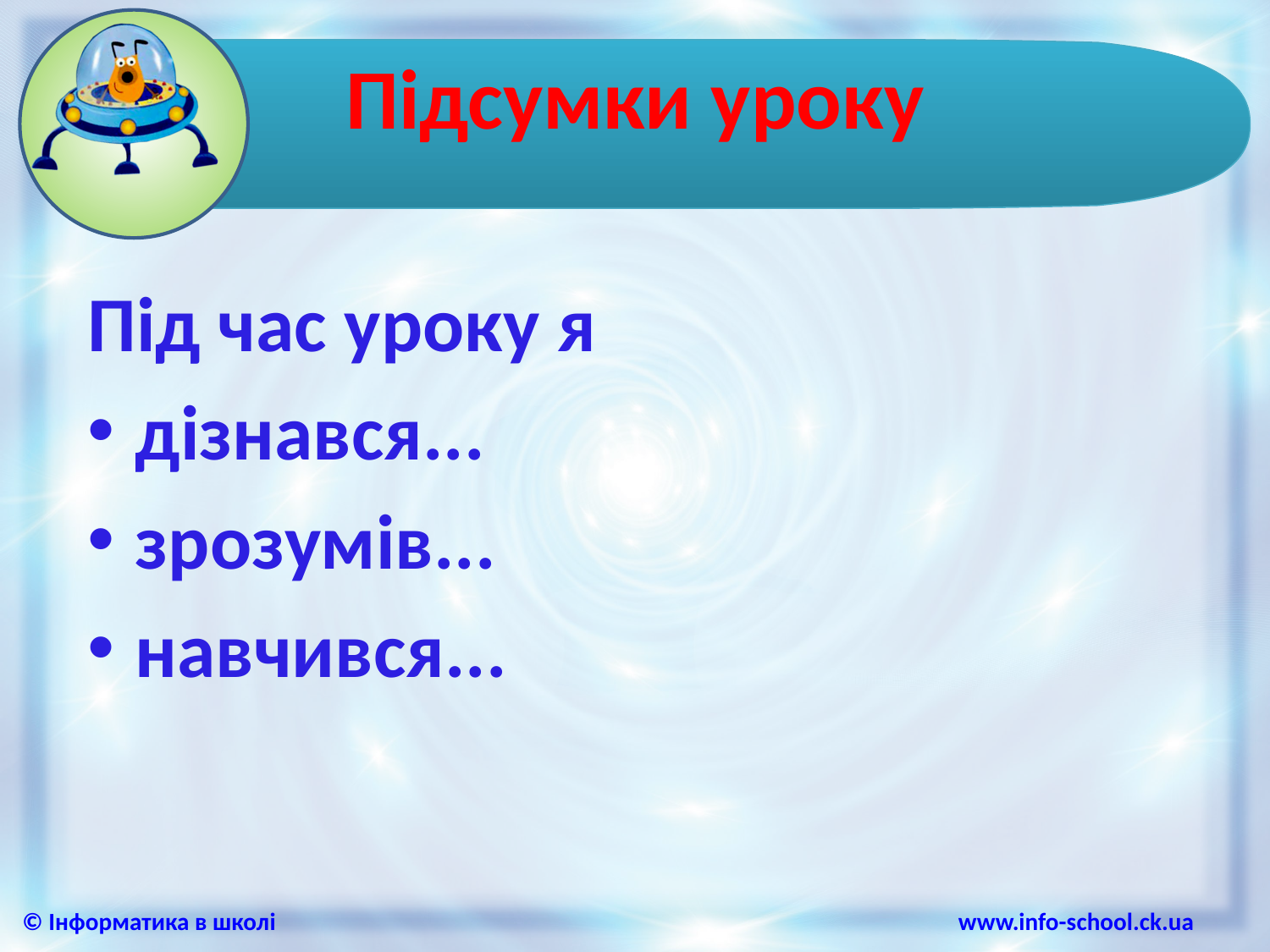

# Підсумки уроку
Під час уроку я
дізнався...
зрозумів...
навчився...